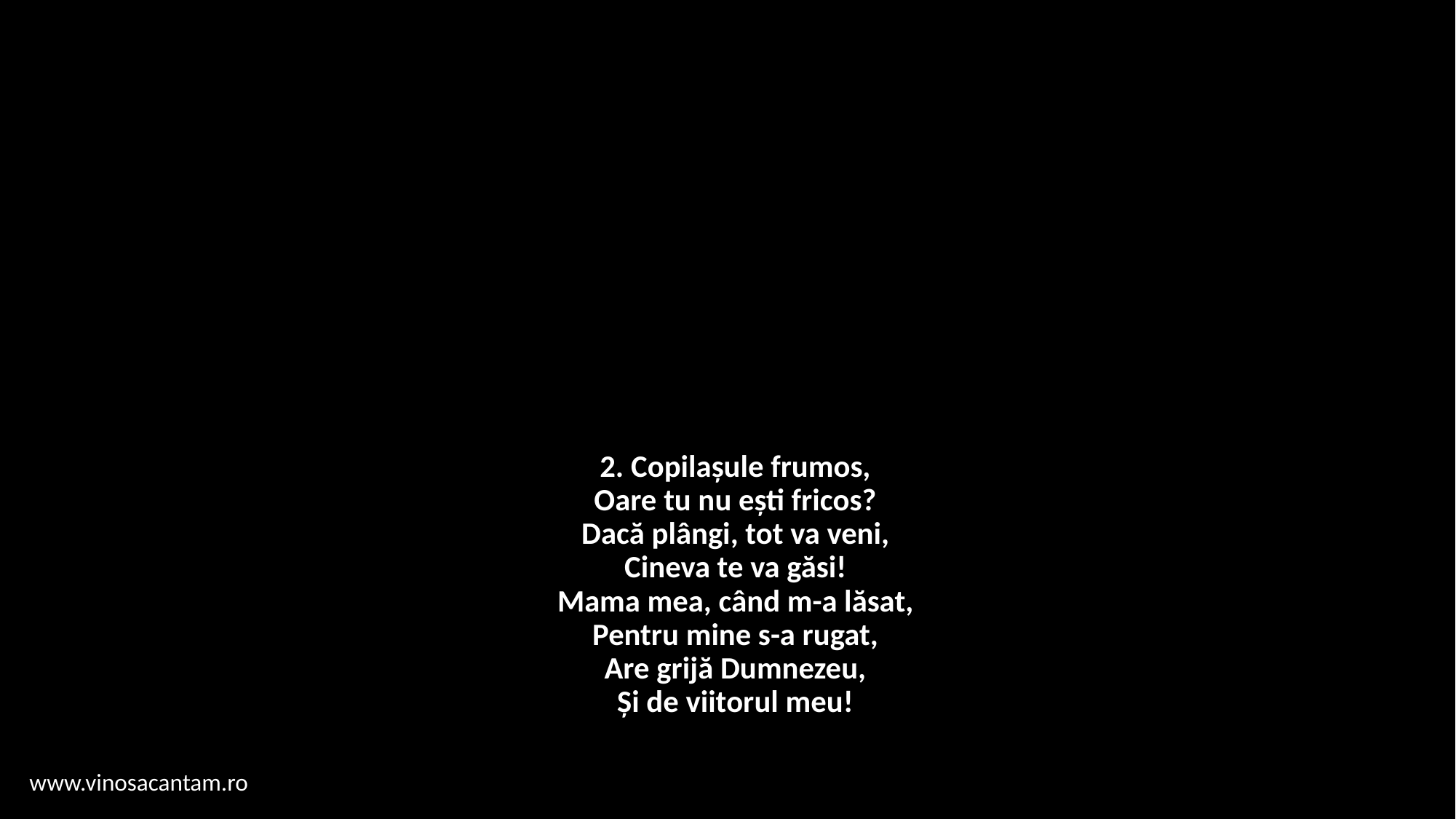

# 2. Copilașule frumos, Oare tu nu ești fricos? Dacă plângi, tot va veni, Cineva te va găsi! Mama mea, când m-a lăsat, Pentru mine s-a rugat, Are grijă Dumnezeu, Și de viitorul meu!
www.vinosacantam.ro